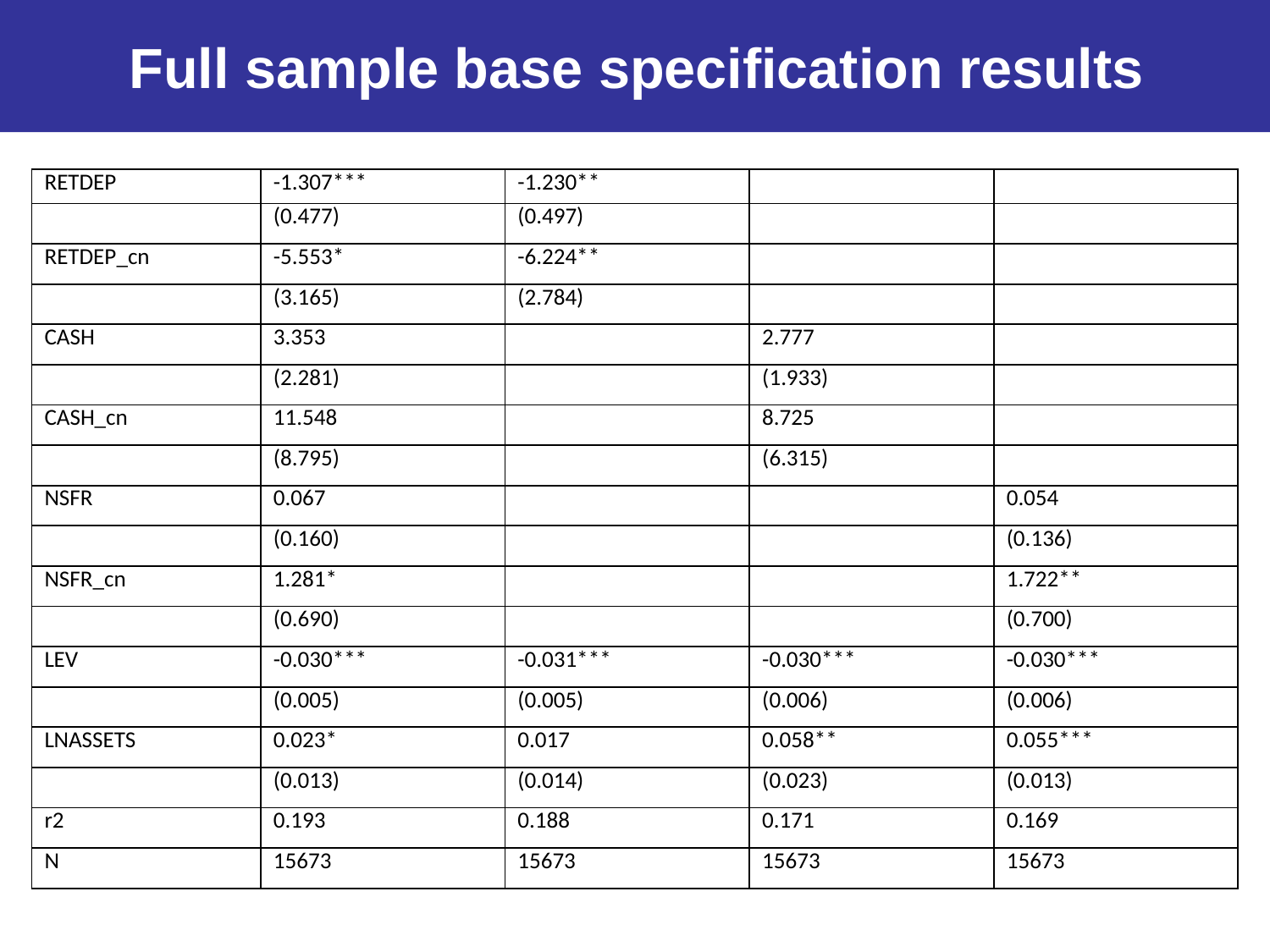

Full sample base specification results
| RETDEP | -1.307\*\*\* | -1.230\*\* |  |  |
| --- | --- | --- | --- | --- |
|  | (0.477) | (0.497) |  |  |
| RETDEP\_cn | -5.553\* | -6.224\*\* |  |  |
|  | (3.165) | (2.784) |  |  |
| CASH | 3.353 |  | 2.777 |  |
|  | (2.281) |  | (1.933) |  |
| CASH\_cn | 11.548 |  | 8.725 |  |
|  | (8.795) |  | (6.315) |  |
| NSFR | 0.067 |  |  | 0.054 |
|  | (0.160) |  |  | (0.136) |
| NSFR\_cn | 1.281\* |  |  | 1.722\*\* |
|  | (0.690) |  |  | (0.700) |
| LEV | -0.030\*\*\* | -0.031\*\*\* | -0.030\*\*\* | -0.030\*\*\* |
|  | (0.005) | (0.005) | (0.006) | (0.006) |
| LNASSETS | 0.023\* | 0.017 | 0.058\*\* | 0.055\*\*\* |
|  | (0.013) | (0.014) | (0.023) | (0.013) |
| r2 | 0.193 | 0.188 | 0.171 | 0.169 |
| N | 15673 | 15673 | 15673 | 15673 |